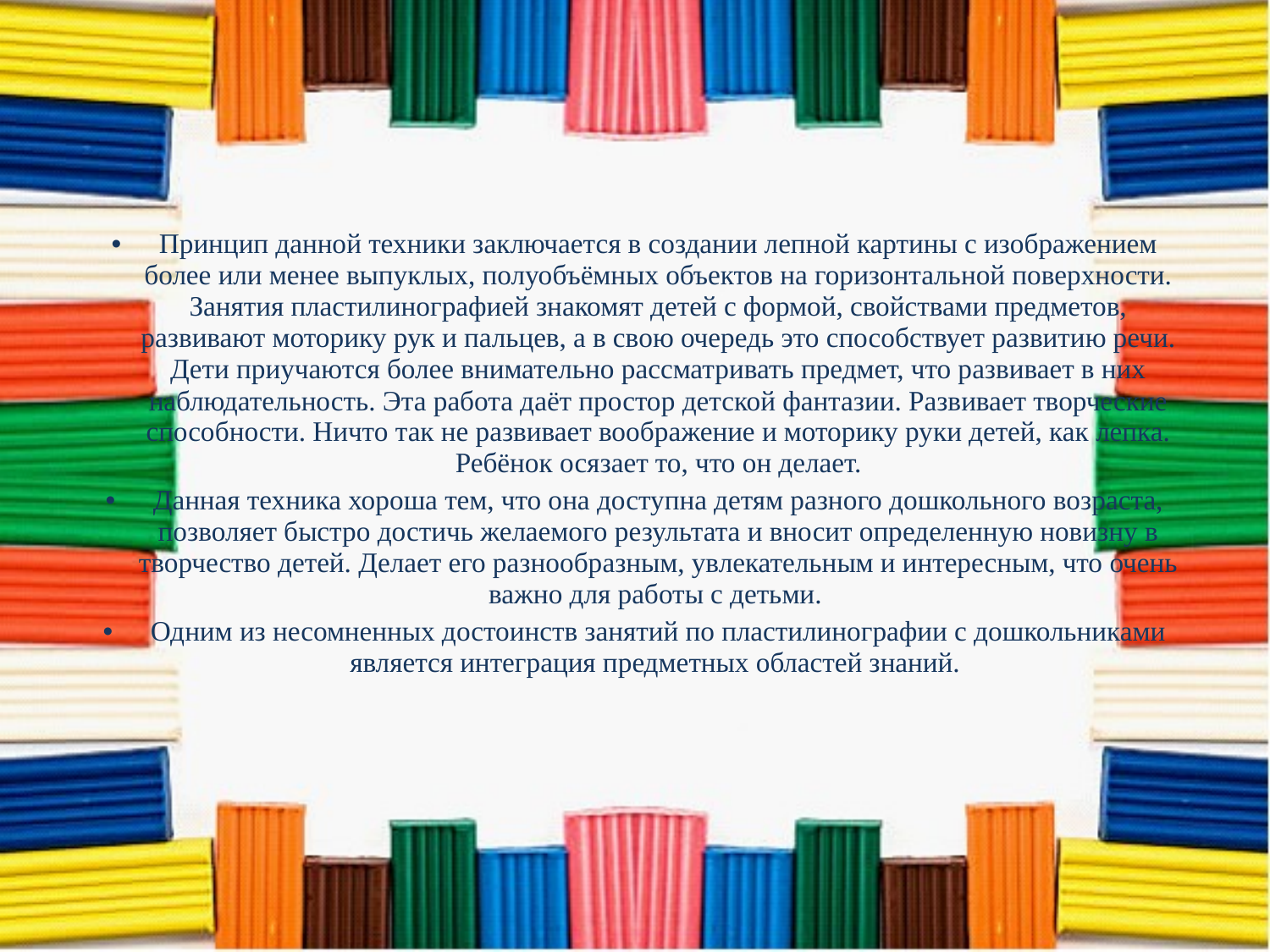

Принцип данной техники заключается в создании лепной картины с изображением более или менее выпуклых, полуобъёмных объектов на горизонтальной поверхности. Занятия пластилинографией знакомят детей с формой, свойствами предметов, развивают моторику рук и пальцев, а в свою очередь это способствует развитию речи. Дети приучаются более внимательно рассматривать предмет, что развивает в них наблюдательность. Эта работа даёт простор детской фантазии. Развивает творческие способности. Ничто так не развивает воображение и моторику руки детей, как лепка. Ребёнок осязает то, что он делает.
Данная техника хороша тем, что она доступна детям разного дошкольного возраста, позволяет быстро достичь желаемого результата и вносит определенную новизну в творчество детей. Делает его разнообразным, увлекательным и интересным, что очень важно для работы с детьми.
Одним из несомненных достоинств занятий по пластилинографии с дошкольниками является интеграция предметных областей знаний.